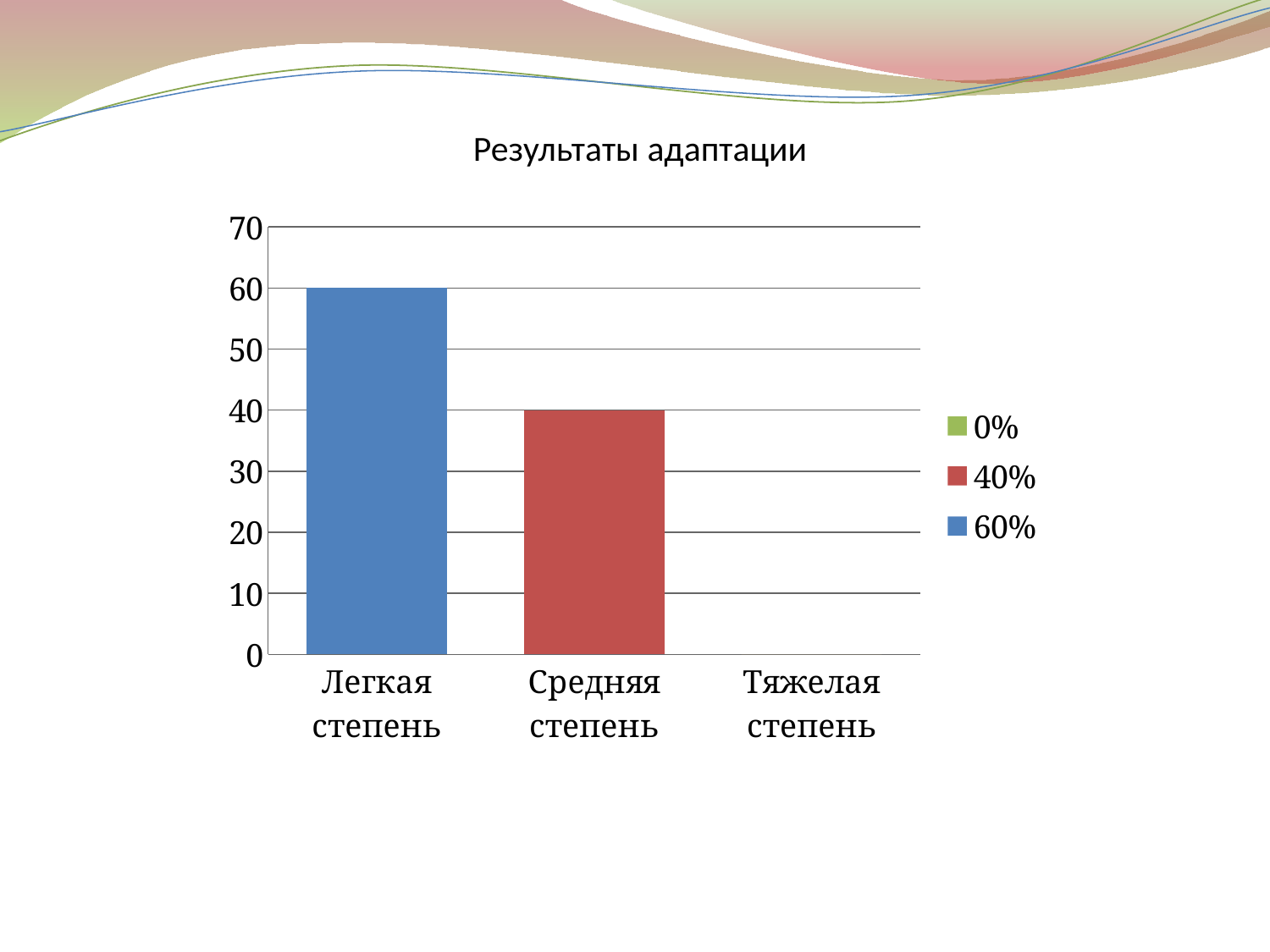

# Результаты адаптации

### Chart

| Category | 60% | 40% | 0% |
|---|---|---|---|
| Легкая степень | 60.0 | 0.0 | 0.0 |
| Средняя степень | 0.0 | 40.0 | 0.0 |
| Тяжелая степень | 0.0 | 0.0 | 0.0 |